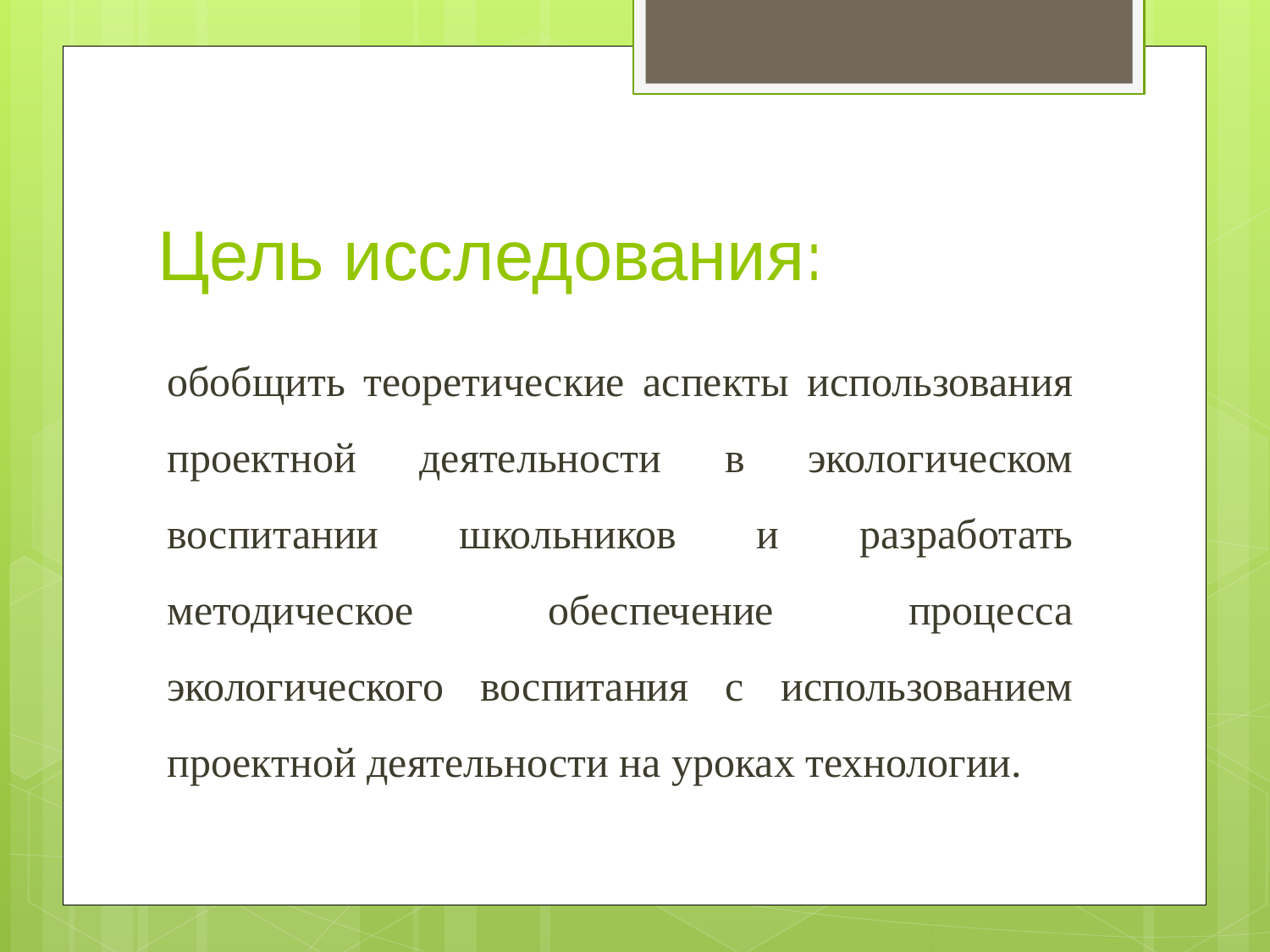

# Цель исследования:
обобщить теоретические аспекты использования проектной деятельности в экологическом воспитании школьников и разработать методическое обеспечение процесса экологического воспитания с использованием проектной деятельности на уроках технологии.